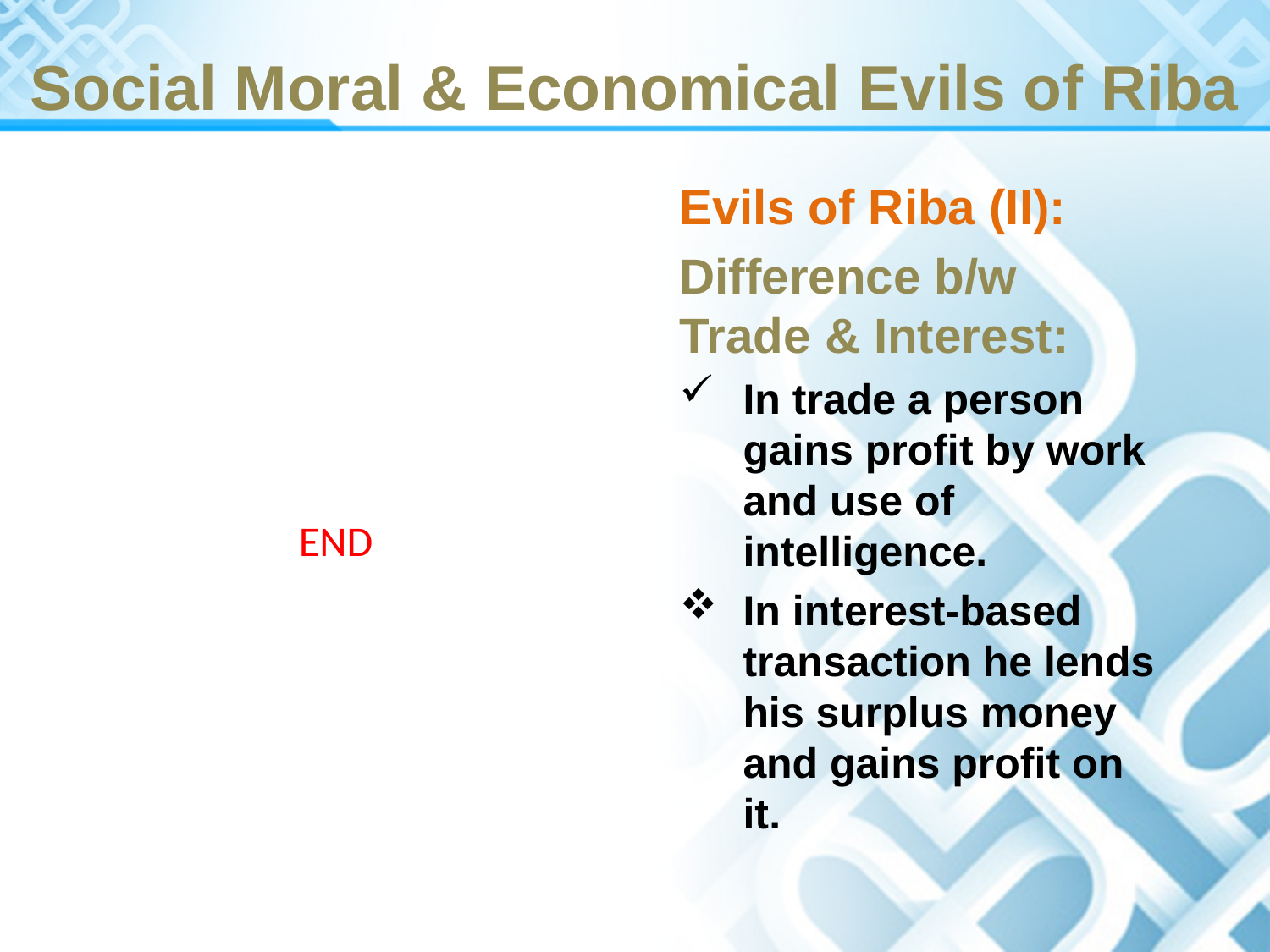

Social Moral & Economical Evils of Riba
Evils of Riba (II):
Difference b/w Trade & Interest:
In trade a person gains profit by work and use of intelligence.
In interest-based transaction he lends his surplus money and gains profit on it.
END